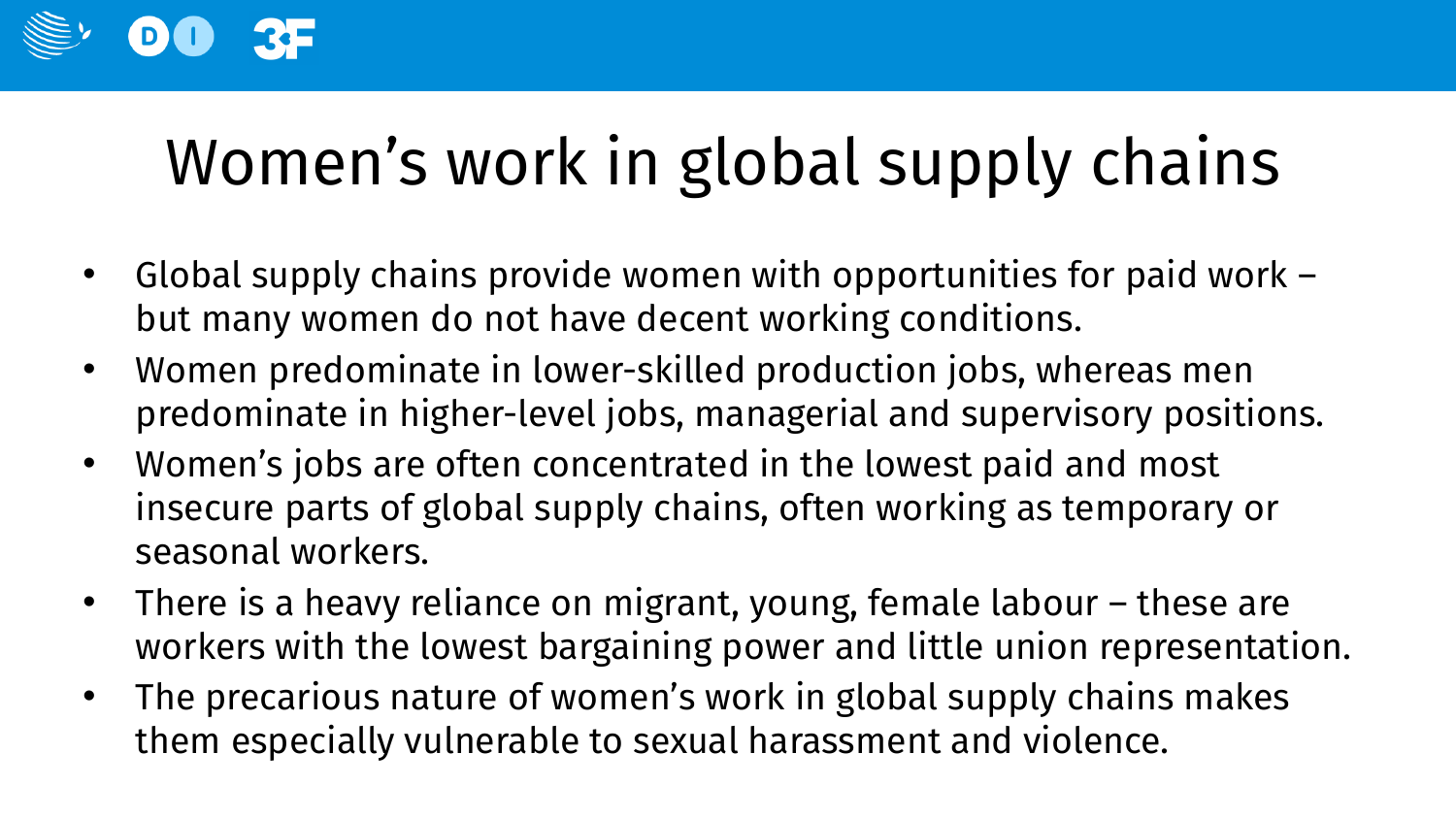

# Women’s work in global supply chains
Global supply chains provide women with opportunities for paid work – but many women do not have decent working conditions. 
Women predominate in lower-skilled production jobs, whereas men predominate in higher-level jobs, managerial and supervisory positions. 
Women’s jobs are often concentrated in the lowest paid and most insecure parts of global supply chains, often working as temporary or seasonal workers. 
There is a heavy reliance on migrant, young, female labour – these are workers with the lowest bargaining power and little union representation. 
The precarious nature of women’s work in global supply chains makes them especially vulnerable to sexual harassment and violence.